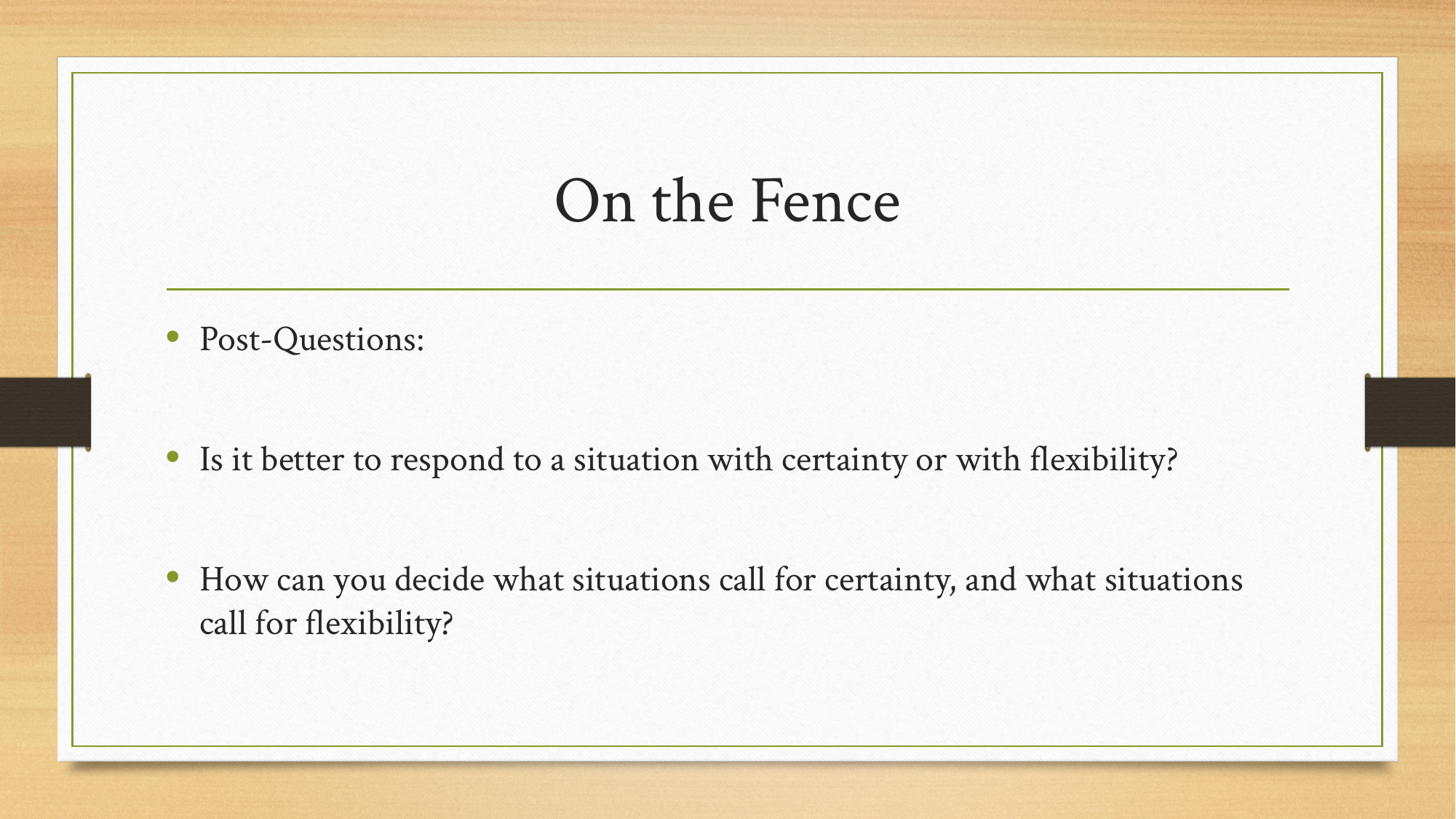

# On the Fence
Post-Questions:

Is it better to respond to a situation with certainty or with flexibility?

How can you decide what situations call for certainty, and what situations call for flexibility?